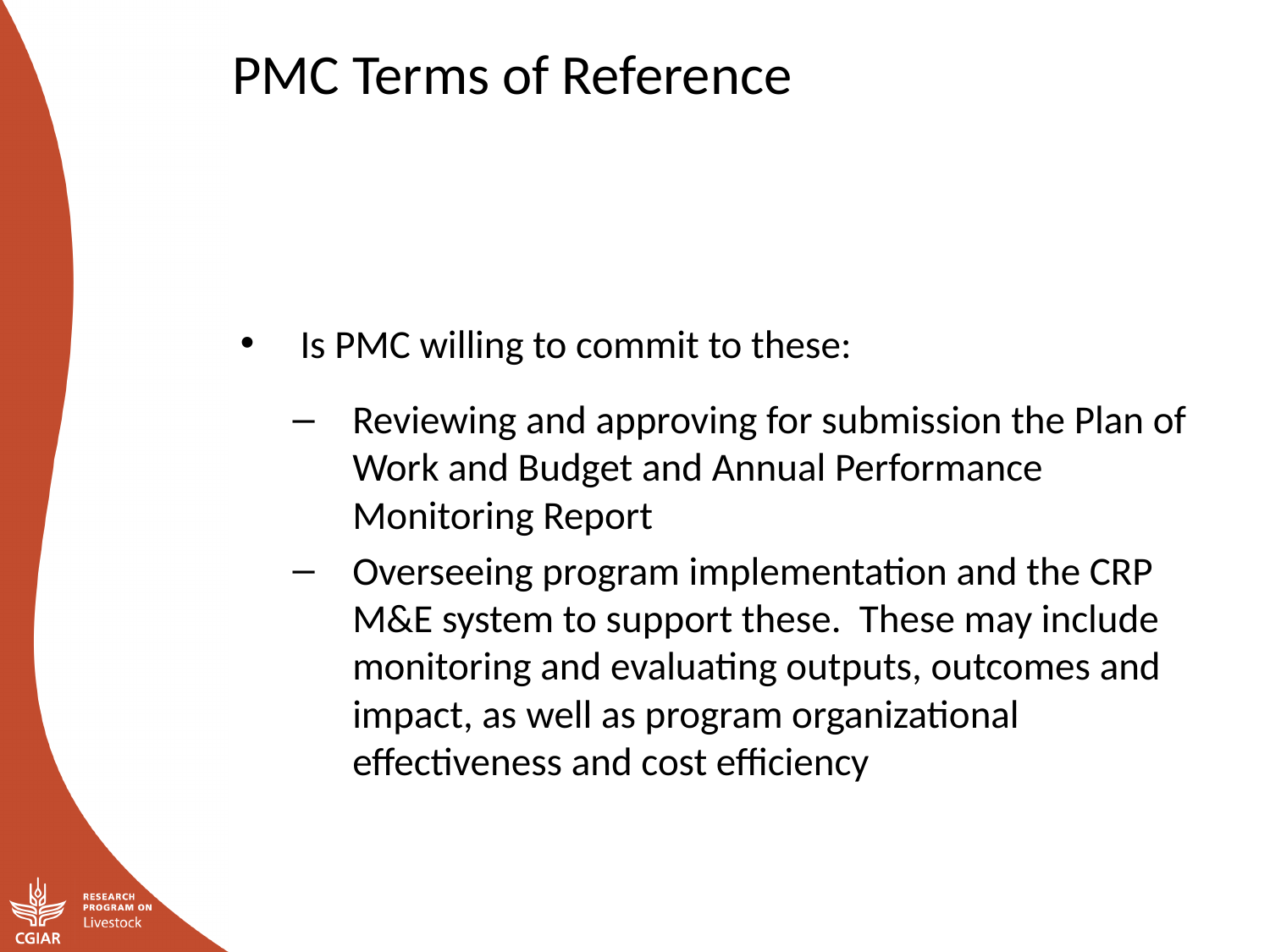

PMC Terms of Reference

Is PMC willing to commit to these:
Reviewing and approving for submission the Plan of Work and Budget and Annual Performance Monitoring Report
Overseeing program implementation and the CRP M&E system to support these.  These may include monitoring and evaluating outputs, outcomes and impact, as well as program organizational effectiveness and cost efficiency